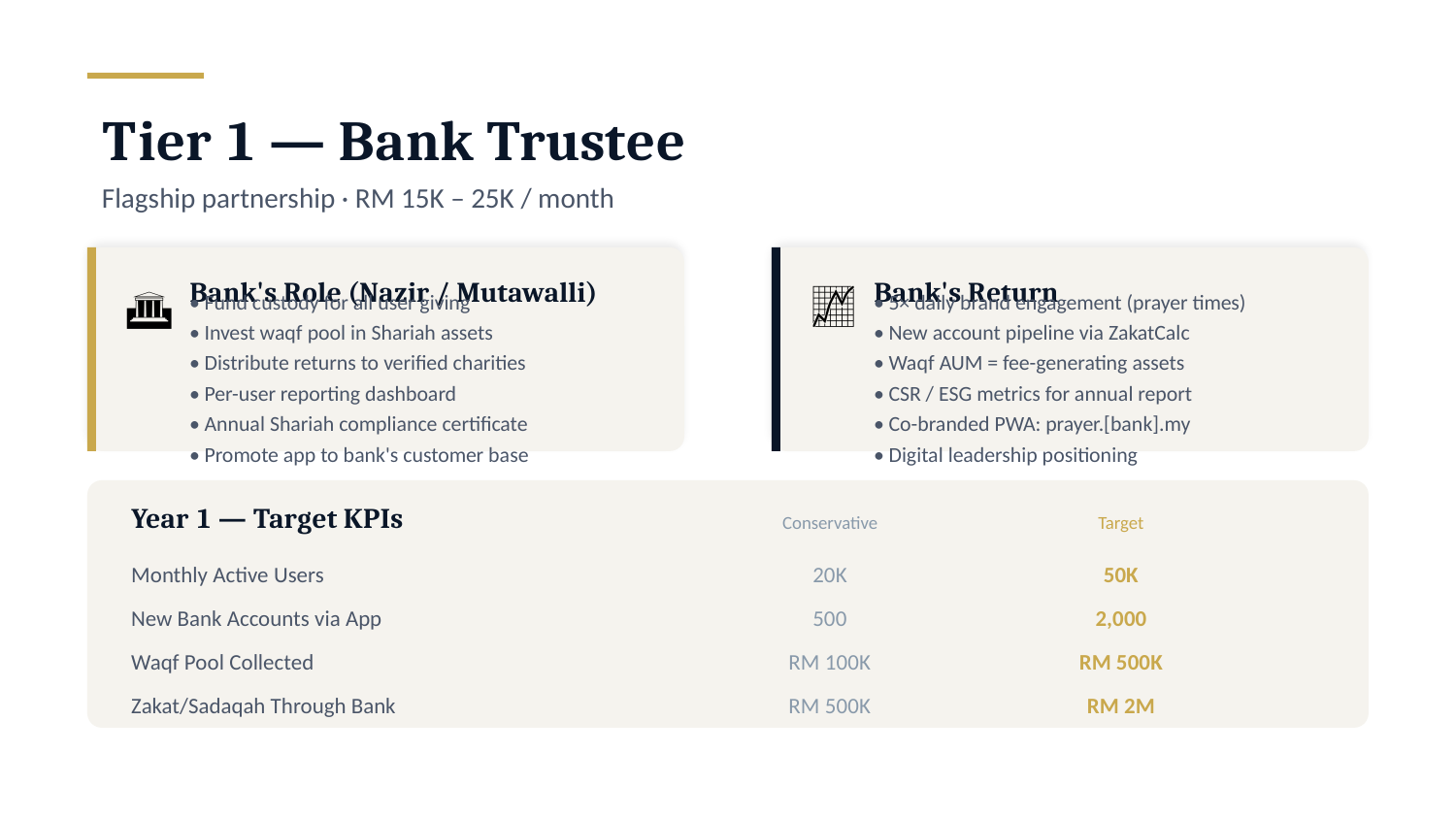

Tier 1 — Bank Trustee
Flagship partnership · RM 15K – 25K / month

🏛️
Bank's Role (Nazir / Mutawalli)
📈
Bank's Return
• Fund custody for all user giving
• Invest waqf pool in Shariah assets
• Distribute returns to verified charities
• Per-user reporting dashboard
• Annual Shariah compliance certificate
• Promote app to bank's customer base
• 5× daily brand engagement (prayer times)
• New account pipeline via ZakatCalc
• Waqf AUM = fee-generating assets
• CSR / ESG metrics for annual report
• Co-branded PWA: prayer.[bank].my
• Digital leadership positioning

Year 1 — Target KPIs
Conservative
Target
Monthly Active Users
20K
50K
New Bank Accounts via App
500
2,000
Waqf Pool Collected
RM 100K
RM 500K
Zakat/Sadaqah Through Bank
RM 500K
RM 2M